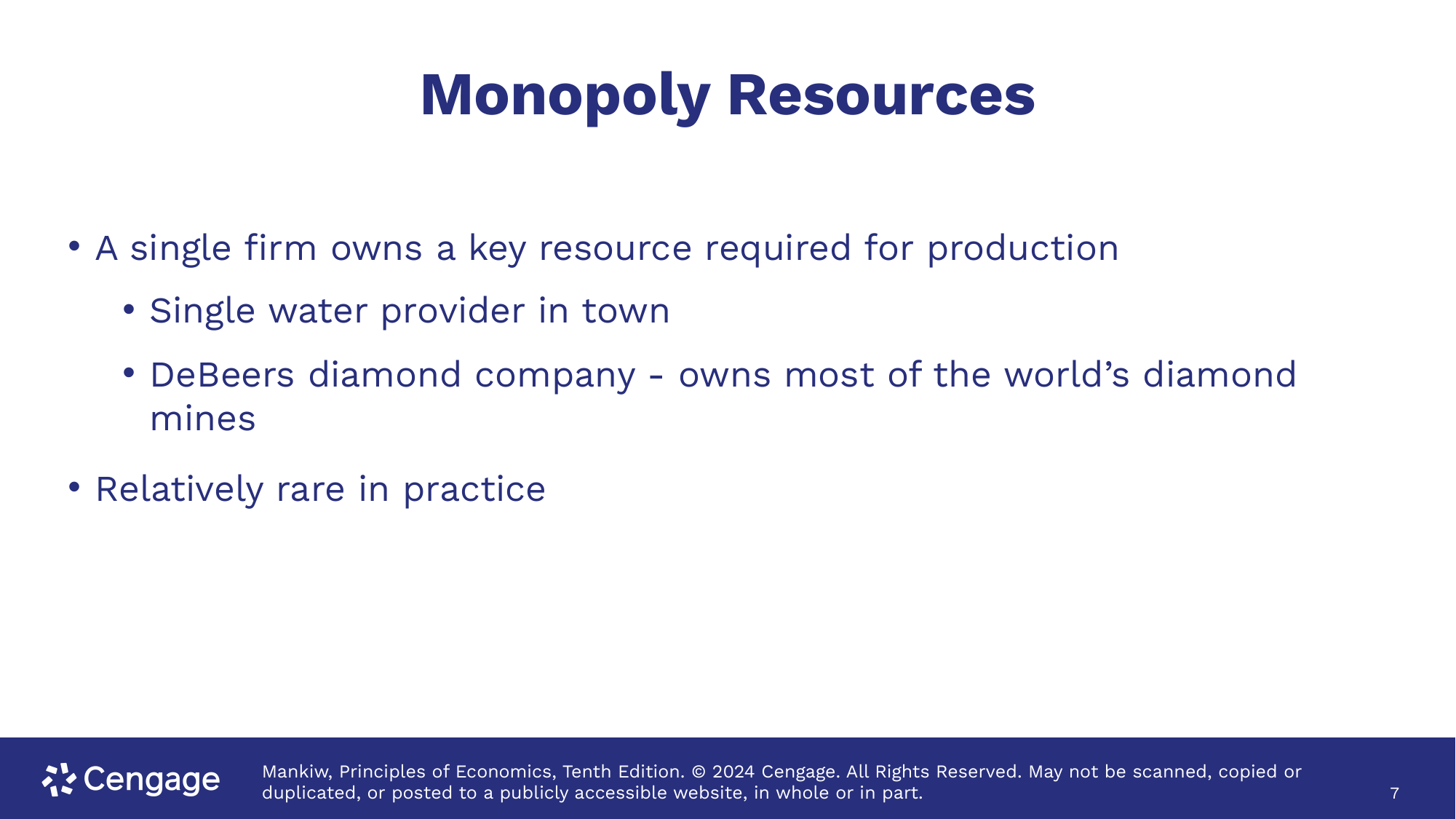

# Monopoly Resources
A single firm owns a key resource required for production
Single water provider in town
DeBeers diamond company - owns most of the world’s diamond mines
Relatively rare in practice